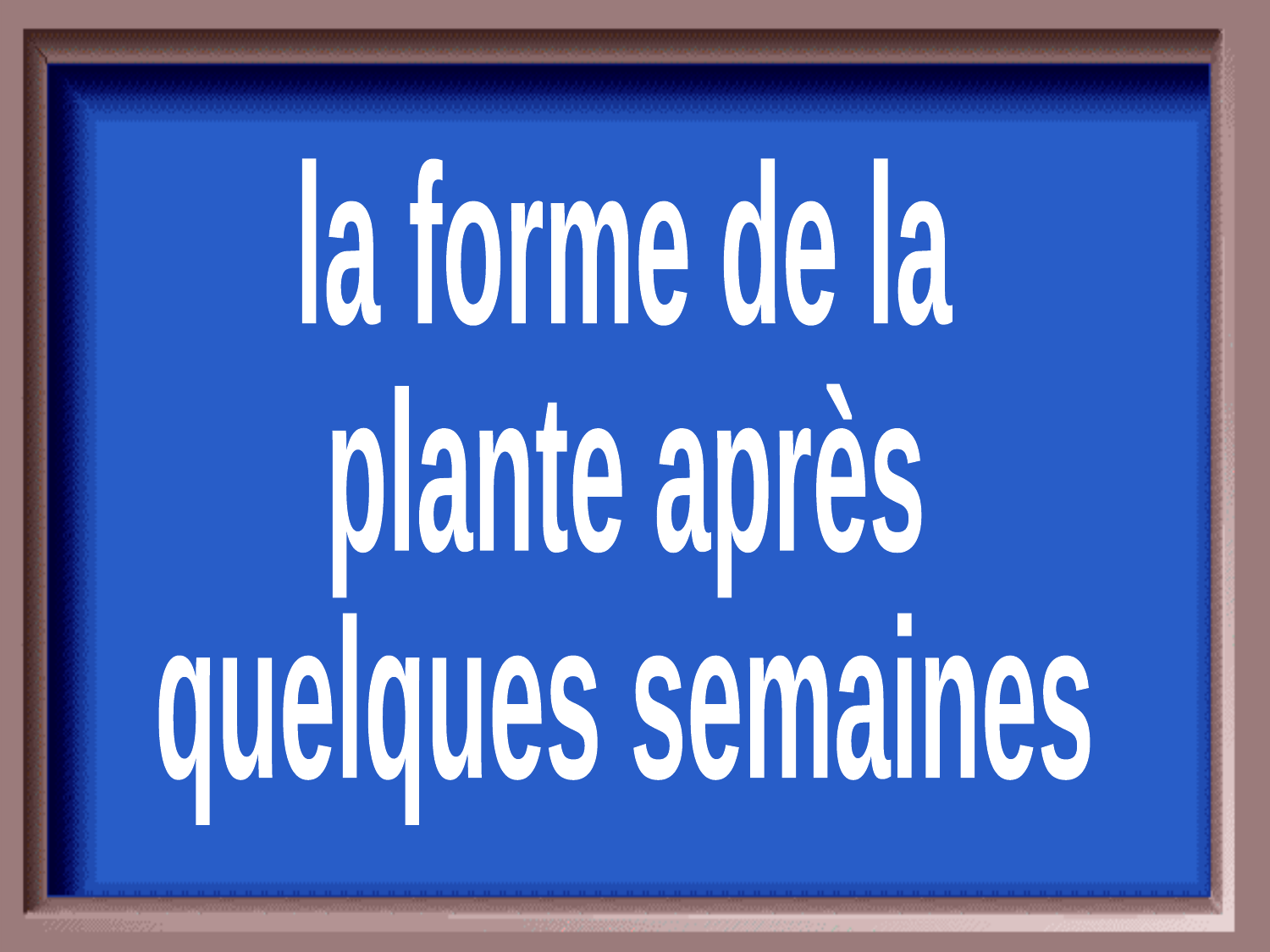

la forme de la
plante après
quelques semaines